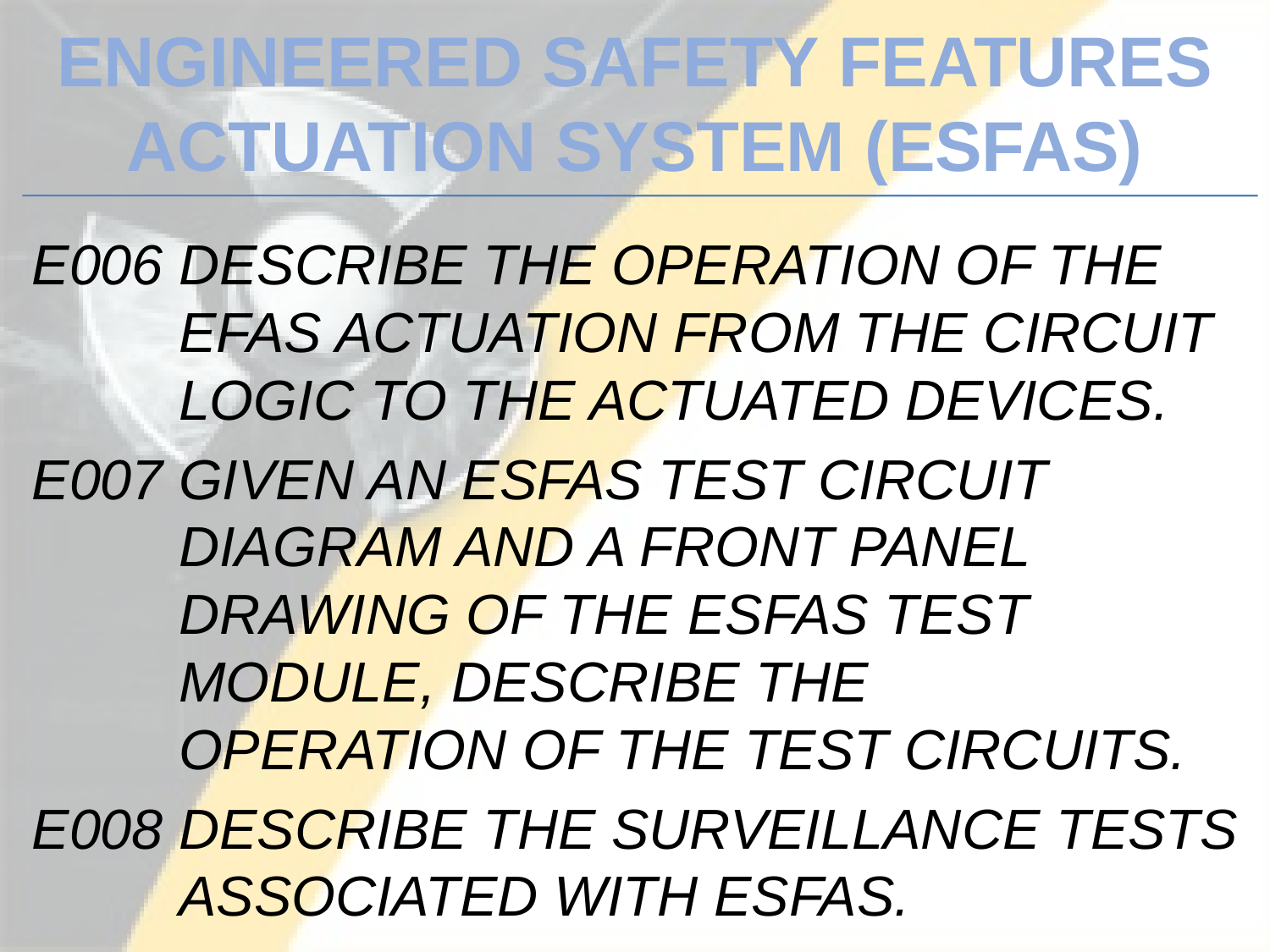

ENGINEERED SAFETY FEATURES ACTUATION SYSTEM (ESFAS)

E006	DESCRIBE THE OPERATION OF THE EFAS ACTUATION FROM THE CIRCUIT LOGIC TO THE ACTUATED DEVICES.
E007	GIVEN AN ESFAS TEST CIRCUIT DIAGRAM AND A FRONT PANEL DRAWING OF THE ESFAS TEST MODULE, DESCRIBE THE 	OPERATION OF THE TEST CIRCUITS.
E008	DESCRIBE THE SURVEILLANCE TESTS ASSOCIATED WITH ESFAS.